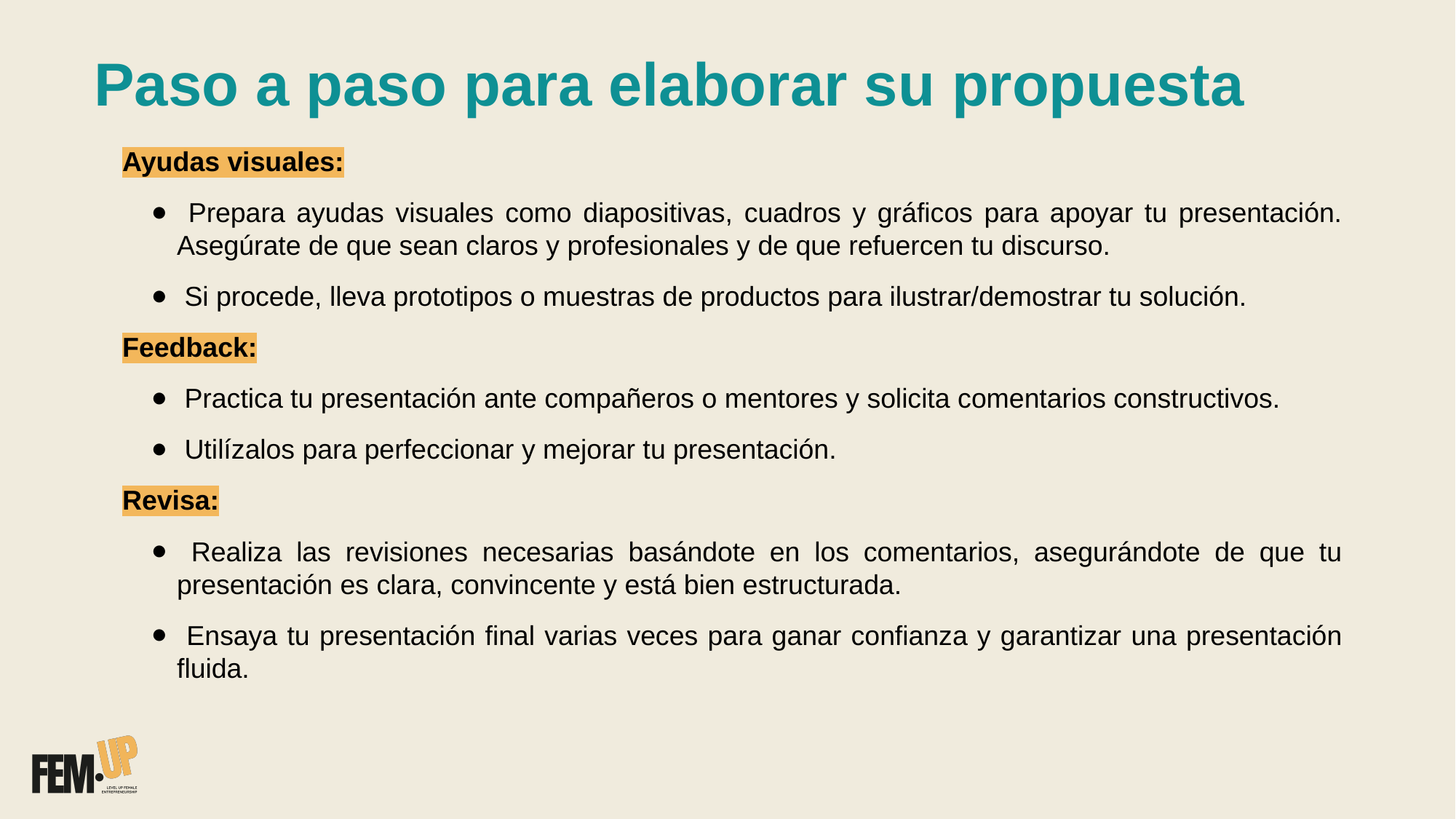

# Paso a paso para elaborar su propuesta
Ayudas visuales:
 Prepara ayudas visuales como diapositivas, cuadros y gráficos para apoyar tu presentación. Asegúrate de que sean claros y profesionales y de que refuercen tu discurso.
 Si procede, lleva prototipos o muestras de productos para ilustrar/demostrar tu solución.
Feedback:
 Practica tu presentación ante compañeros o mentores y solicita comentarios constructivos.
 Utilízalos para perfeccionar y mejorar tu presentación.
Revisa:
 Realiza las revisiones necesarias basándote en los comentarios, asegurándote de que tu presentación es clara, convincente y está bien estructurada.
 Ensaya tu presentación final varias veces para ganar confianza y garantizar una presentación fluida.